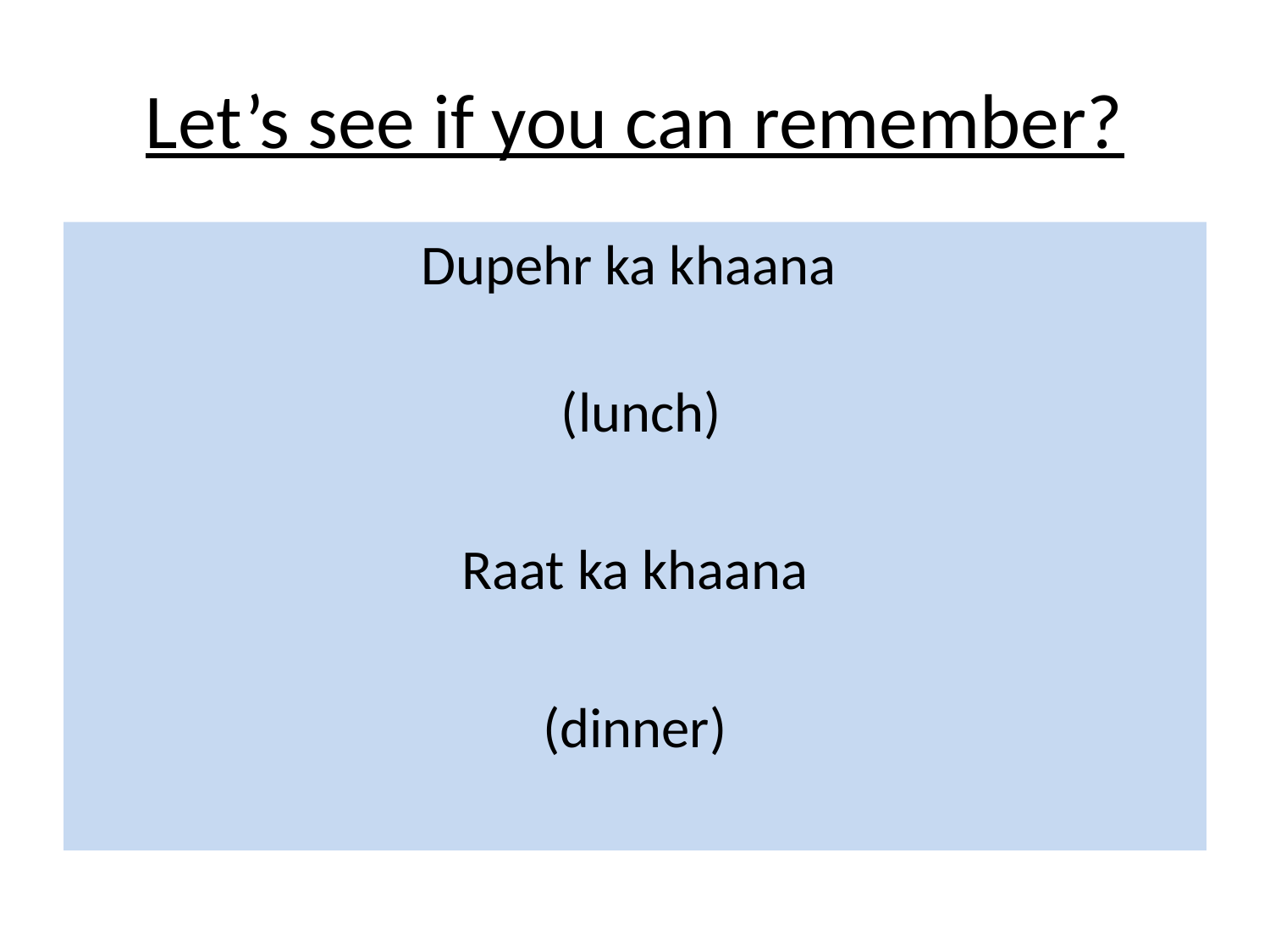

# Let’s see if you can remember?
Dupehr ka khaana
 (lunch)

Raat ka khaana

(dinner)